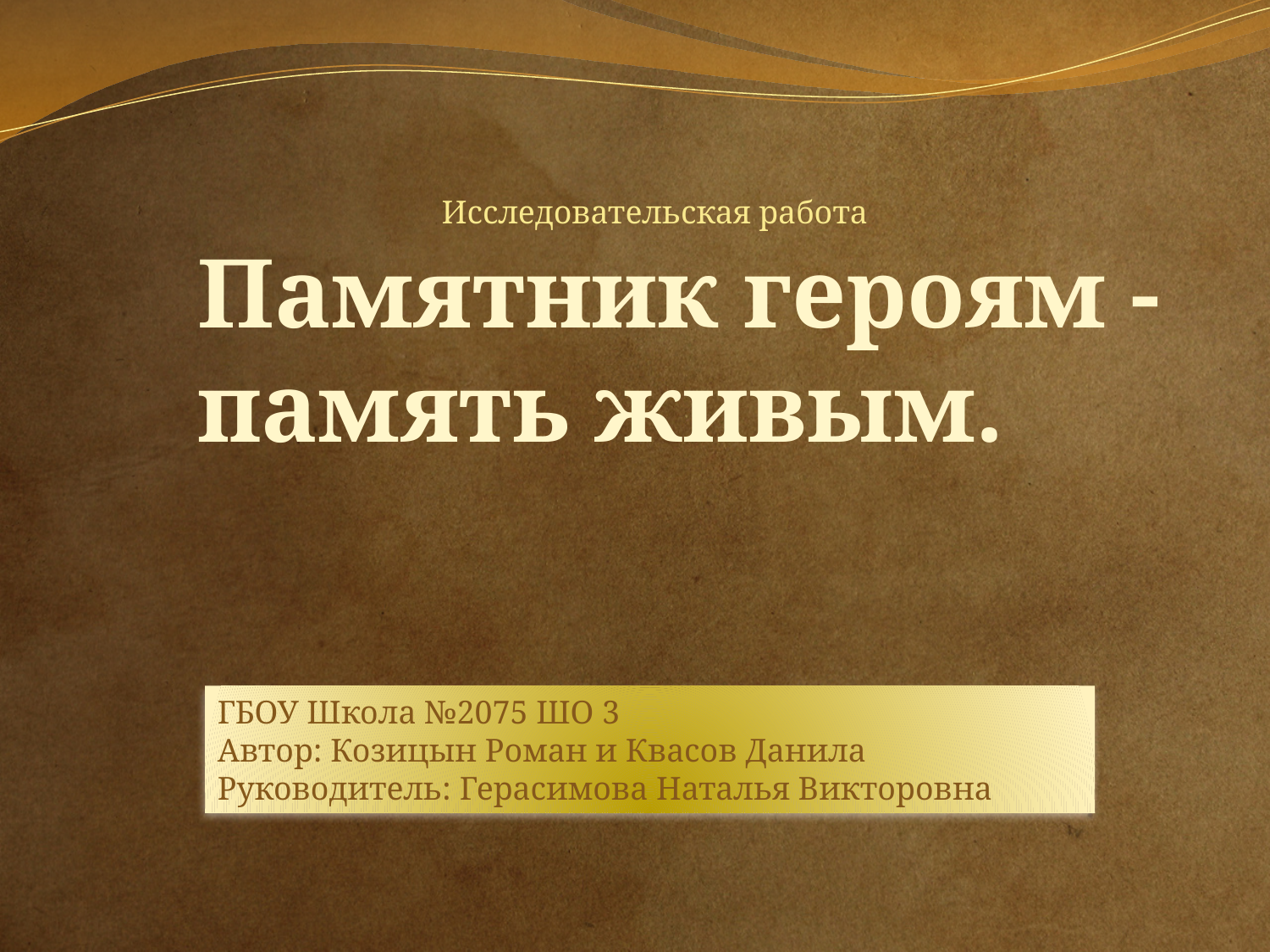

Исследовательская работа
Памятник героям -память живым.
ГБОУ Школа №2075 ШО 3
Автор: Козицын Роман и Квасов Данила
Руководитель: Герасимова Наталья Викторовна